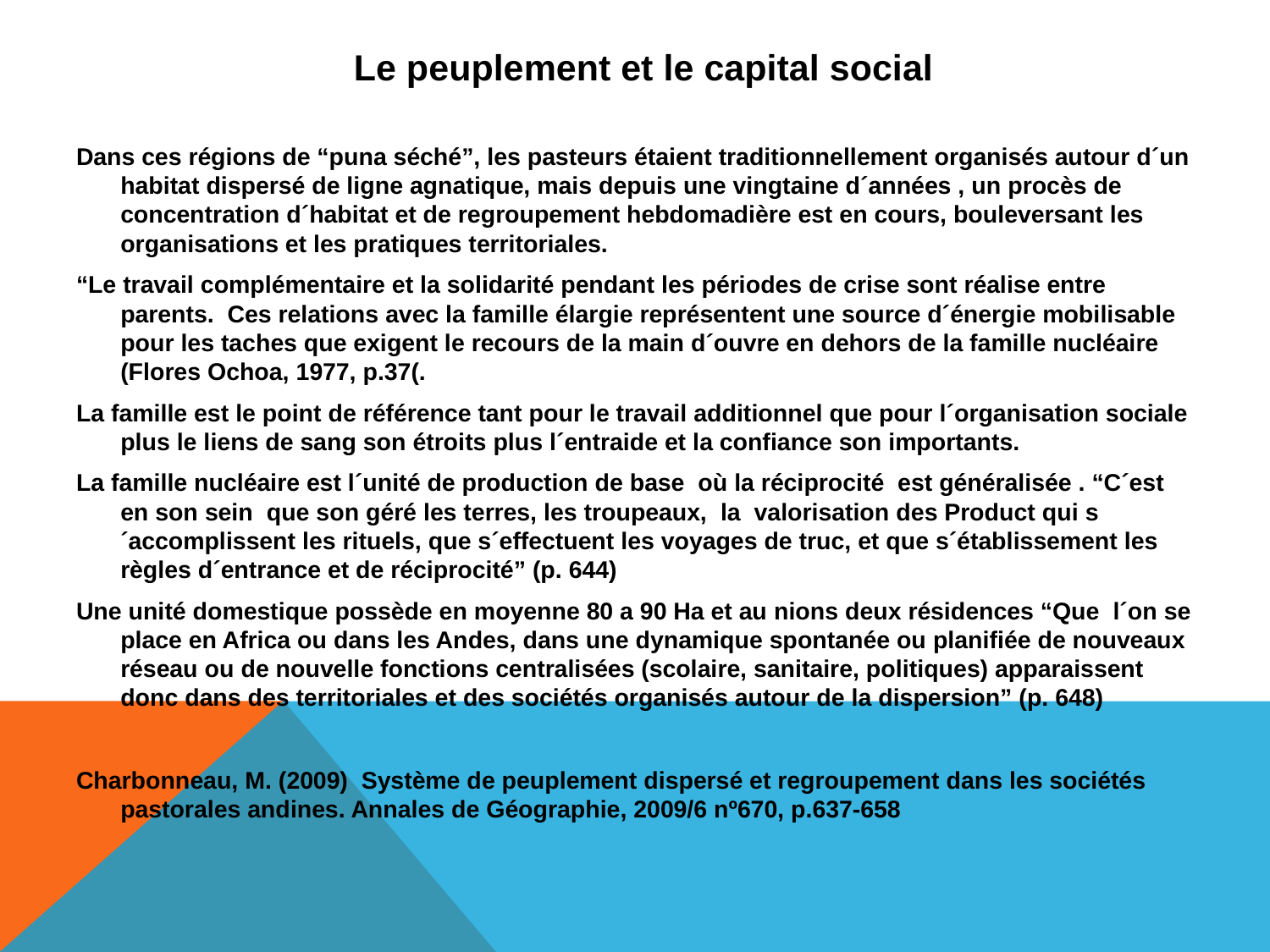

# Le peuplement et le capital social

Dans ces régions de “puna séché”, les pasteurs étaient traditionnellement organisés autour d´un habitat dispersé de ligne agnatique, mais depuis une vingtaine d´années , un procès de concentration d´habitat et de regroupement hebdomadière est en cours, bouleversant les organisations et les pratiques territoriales.
“Le travail complémentaire et la solidarité pendant les périodes de crise sont réalise entre parents.  Ces relations avec la famille élargie représentent une source d´énergie mobilisable pour les taches que exigent le recours de la main d´ouvre en dehors de la famille nucléaire (Flores Ochoa, 1977, p.37(.
La famille est le point de référence tant pour le travail additionnel que pour l´organisation sociale plus le liens de sang son étroits plus l´entraide et la confiance son importants.
La famille nucléaire est l´unité de production de base  où la réciprocité  est généralisée . “C´est en son sein  que son géré les terres, les troupeaux,  la  valorisation des Product qui s´accomplissent les rituels, que s´effectuent les voyages de truc, et que s´établissement les règles d´entrance et de réciprocité” (p. 644)
Une unité domestique possède en moyenne 80 a 90 Ha et au nions deux résidences “Que  l´on se place en Africa ou dans les Andes, dans une dynamique spontanée ou planifiée de nouveaux réseau ou de nouvelle fonctions centralisées (scolaire, sanitaire, politiques) apparaissent donc dans des territoriales et des sociétés organisés autour de la dispersion” (p. 648)

Charbonneau, M. (2009)  Système de peuplement dispersé et regroupement dans les sociétés pastorales andines. Annales de Géographie, 2009/6 nº670, p.637-658